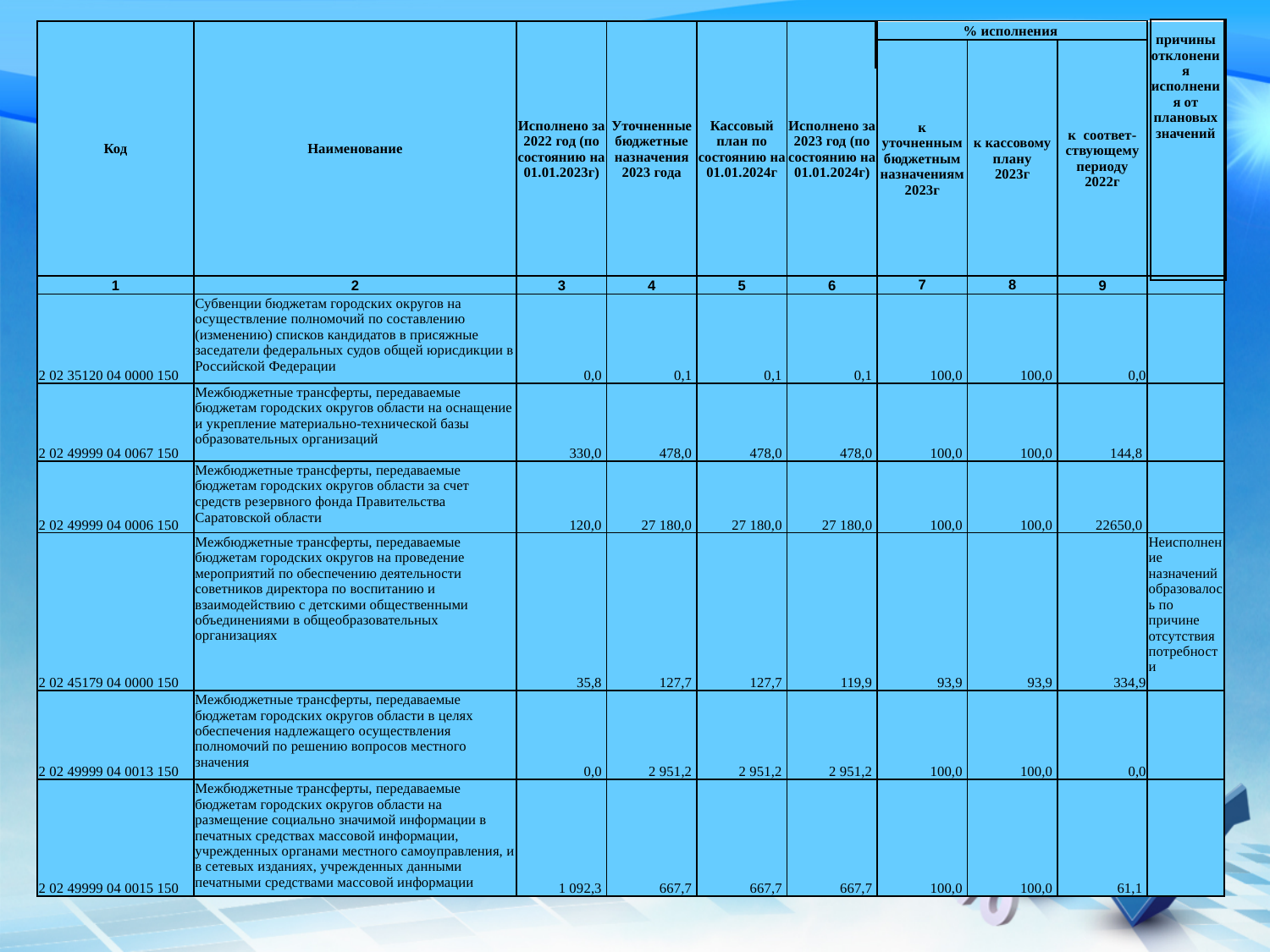

|  |
| --- |
|  |
| --- |
| Код | Наименование | Исполнено за 2022 год (по состоянию на 01.01.2023г) | Уточненные бюджетные назначения 2023 года | Кассовый план по состоянию на 01.01.2024г | Исполнено за 2023 год (по состоянию на 01.01.2024г) | % исполнения |  |  | причины отклонения исполнения от плановых значений |
| --- | --- | --- | --- | --- | --- | --- | --- | --- | --- |
|  |  |  |  |  |  | к уточненным бюджетным назначениям 2023г | к кассовому плану 2023г | к соответ-ствующему периоду 2022г |  |
| 1 | 2 | 3 | 4 | 5 | 6 | 7 | 8 | 9 |  |
| 2 02 35120 04 0000 150 | Субвенции бюджетам городских округов на осуществление полномочий по составлению (изменению) списков кандидатов в присяжные заседатели федеральных судов общей юрисдикции в Российской Федерации | 0,0 | 0,1 | 0,1 | 0,1 | 100,0 | 100,0 | 0,0 |  |
| 2 02 49999 04 0067 150 | Межбюджетные трансферты, передаваемые бюджетам городских округов области на оснащение и укрепление материально-технической базы образовательных организаций | 330,0 | 478,0 | 478,0 | 478,0 | 100,0 | 100,0 | 144,8 |  |
| 2 02 49999 04 0006 150 | Межбюджетные трансферты, передаваемые бюджетам городских округов области за счет средств резервного фонда Правительства Саратовской области | 120,0 | 27 180,0 | 27 180,0 | 27 180,0 | 100,0 | 100,0 | 22650,0 |  |
| 2 02 45179 04 0000 150 | Межбюджетные трансферты, передаваемые бюджетам городских округов на проведение мероприятий по обеспечению деятельности советников директора по воспитанию и взаимодействию с детскими общественными объединениями в общеобразовательных организациях | 35,8 | 127,7 | 127,7 | 119,9 | 93,9 | 93,9 | 334,9 | Неисполнение назначений образовалось по причине отсутствия потребности |
| 2 02 49999 04 0013 150 | Межбюджетные трансферты, передаваемые бюджетам городских округов области в целях обеспечения надлежащего осуществления полномочий по решению вопросов местного значения | 0,0 | 2 951,2 | 2 951,2 | 2 951,2 | 100,0 | 100,0 | 0,0 |  |
| 2 02 49999 04 0015 150 | Межбюджетные трансферты, передаваемые бюджетам городских округов области на размещение социально значимой информации в печатных средствах массовой информации, учрежденных органами местного самоуправления, и в сетевых изданиях, учрежденных данными печатными средствами массовой информации | 1 092,3 | 667,7 | 667,7 | 667,7 | 100,0 | 100,0 | 61,1 |  |